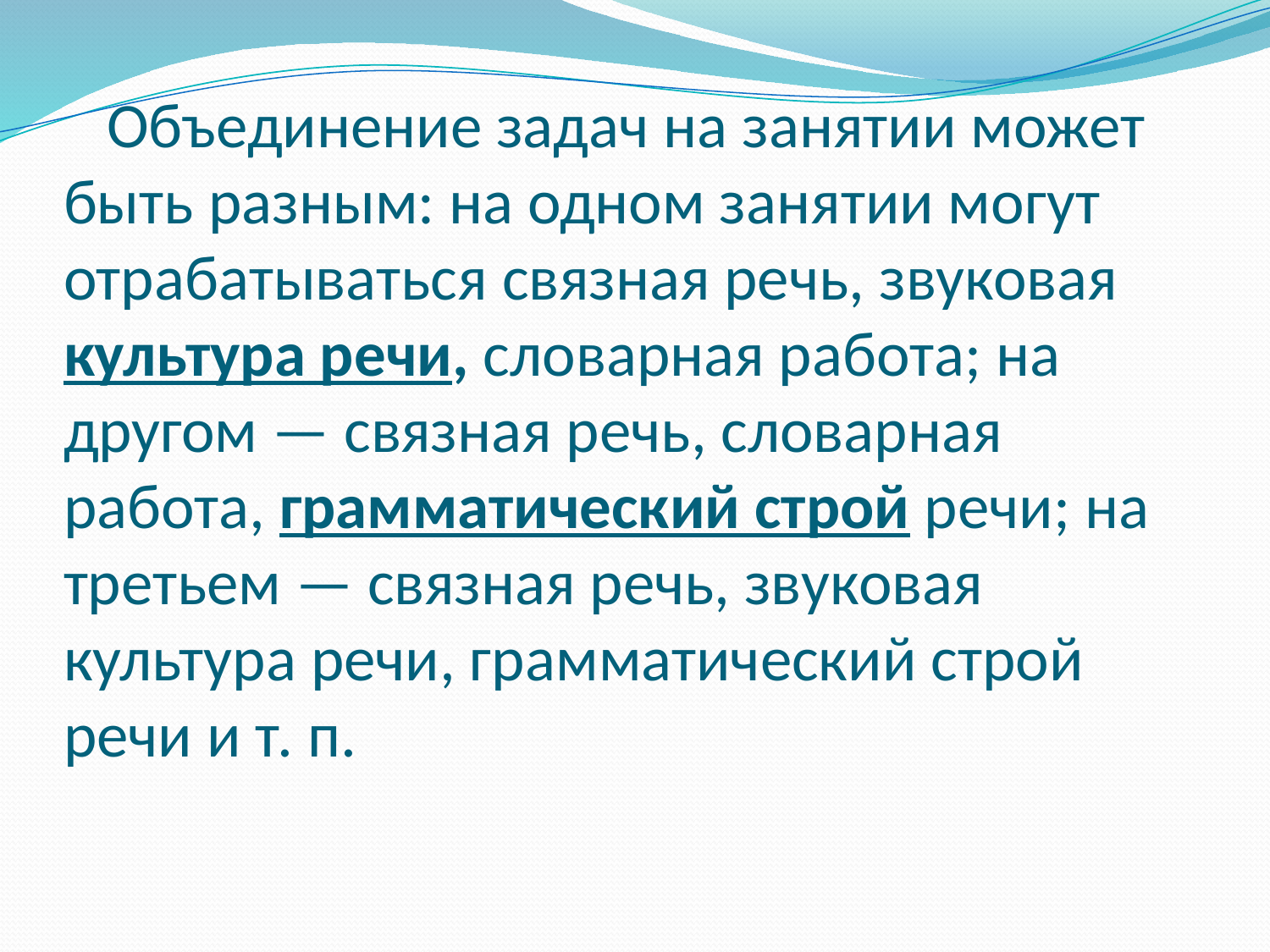

# Объединение задач на занятии может быть разным: на одном занятии могут отрабатываться связная речь, звуковая культура речи, словарная работа; на другом — связная речь, словарная работа, грамматический строй речи; на третьем — связная речь, звуковая культура речи, грамматический строй речи и т. п.